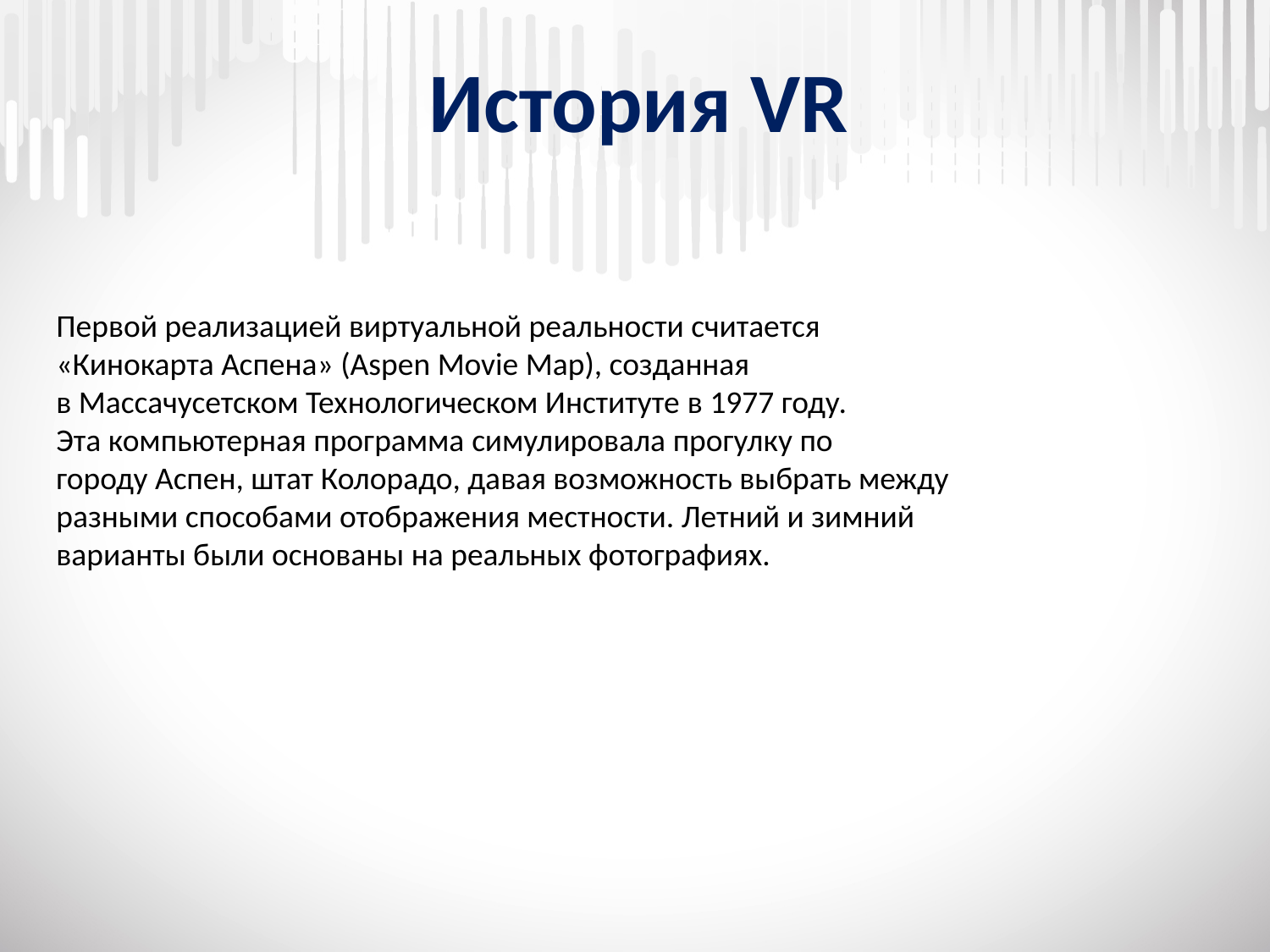

# История VR
Первой реализацией виртуальной реальности считается «Кинокарта Аспена» (Aspen Movie Map), созданная в Массачусетском Технологическом Институте в 1977 году. Эта компьютерная программа симулировала прогулку по городу Аспен, штат Колорадо, давая возможность выбрать между разными способами отображения местности. Летний и зимний варианты были основаны на реальных фотографиях.